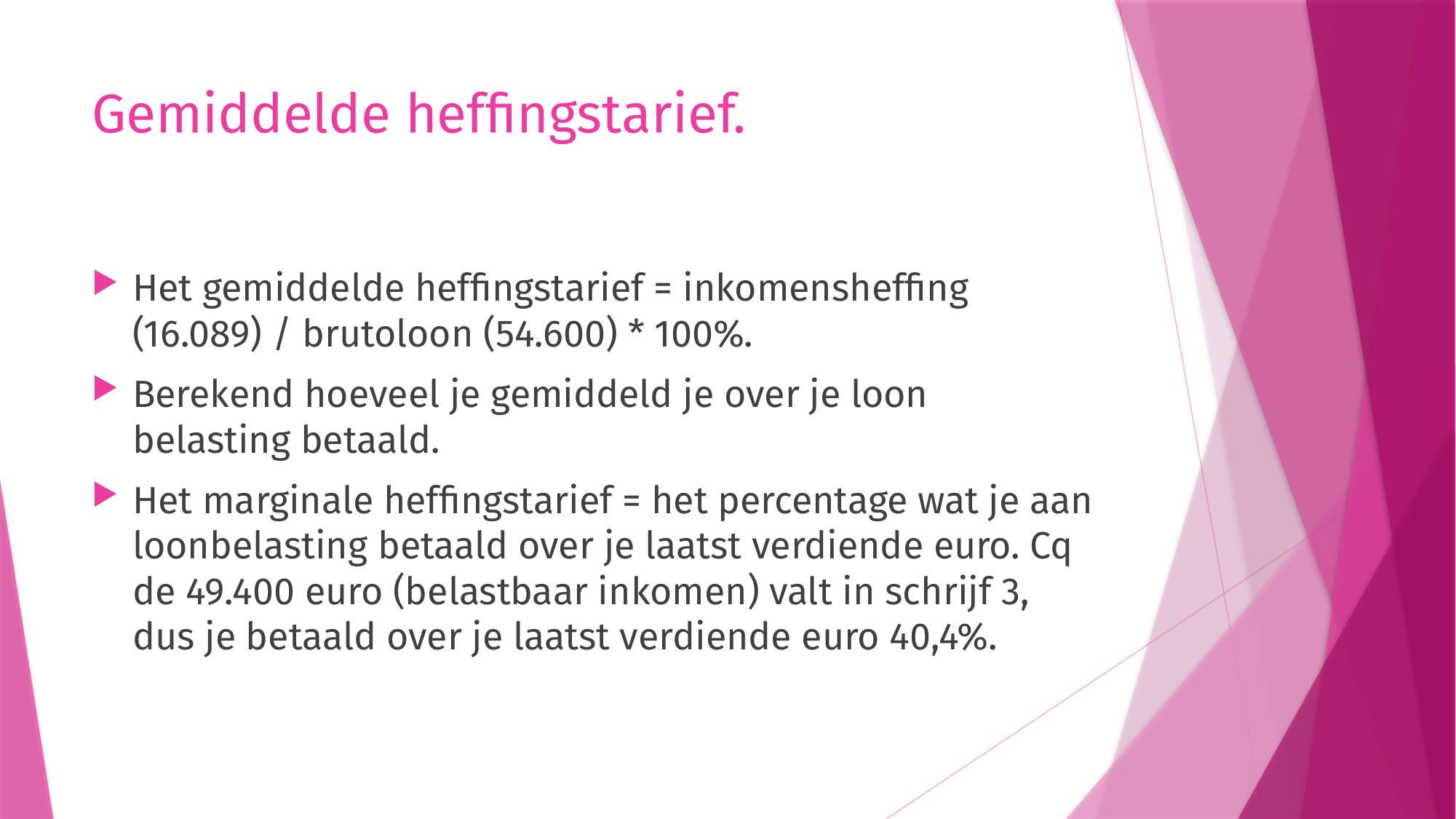

# Gemiddelde heffingstarief.
Het gemiddelde heffingstarief = inkomensheffing (16.089) / brutoloon (54.600) * 100%.
Berekend hoeveel je gemiddeld je over je loon belasting betaald.
Het marginale heffingstarief = het percentage wat je aan loonbelasting betaald over je laatst verdiende euro. Cq de 49.400 euro (belastbaar inkomen) valt in schrijf 3, dus je betaald over je laatst verdiende euro 40,4%.